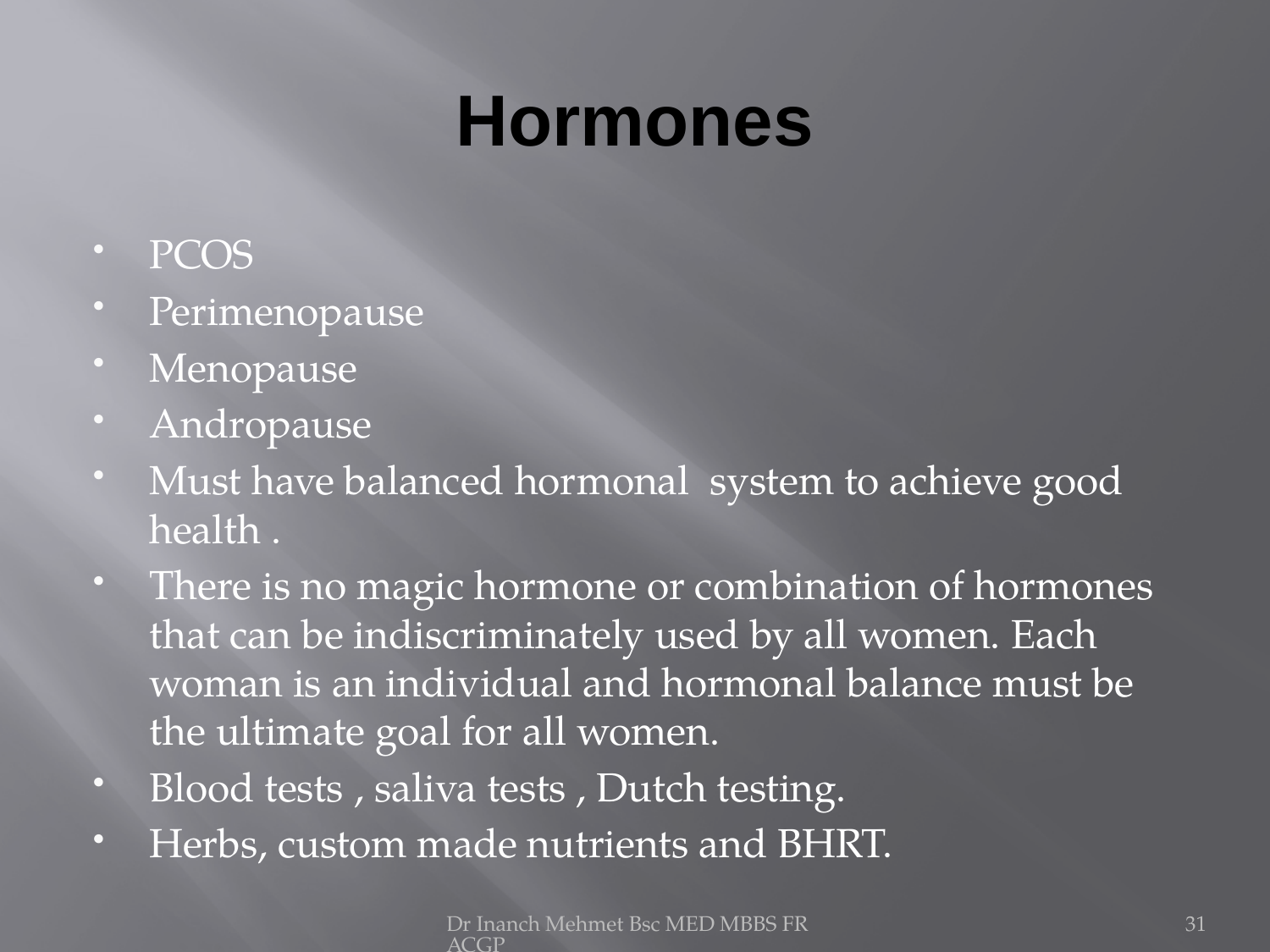

# Hormones
PCOS
Perimenopause
Menopause
Andropause
Must have balanced hormonal  system to achieve good health .
There is no magic hormone or combination of hormones that can be indiscriminately used by all women. Each woman is an individual and hormonal balance must be the ultimate goal for all women.
Blood tests , saliva tests , Dutch testing.
Herbs, custom made nutrients and BHRT.

Dr Inanch Mehmet Bsc MED MBBS FRACGP
31